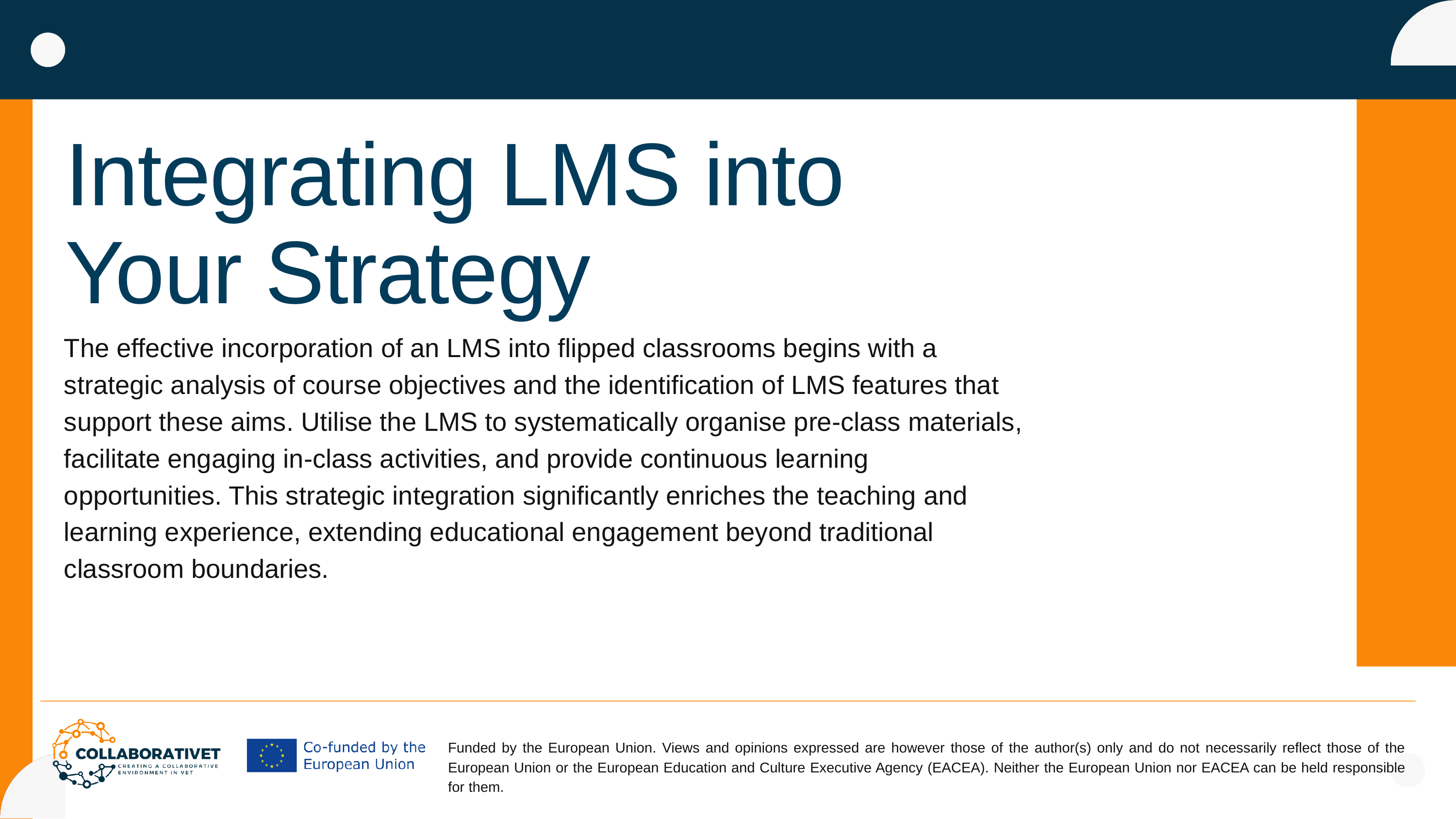

Integrating LMS into Your Strategy
The effective incorporation of an LMS into flipped classrooms begins with a strategic analysis of course objectives and the identification of LMS features that support these aims. Utilise the LMS to systematically organise pre-class materials, facilitate engaging in-class activities, and provide continuous learning opportunities. This strategic integration significantly enriches the teaching and learning experience, extending educational engagement beyond traditional classroom boundaries.

Funded by the European Union. Views and opinions expressed are however those of the author(s) only and do not necessarily reflect those of the European Union or the European Education and Culture Executive Agency (EACEA). Neither the European Union nor EACEA can be held responsible for them.